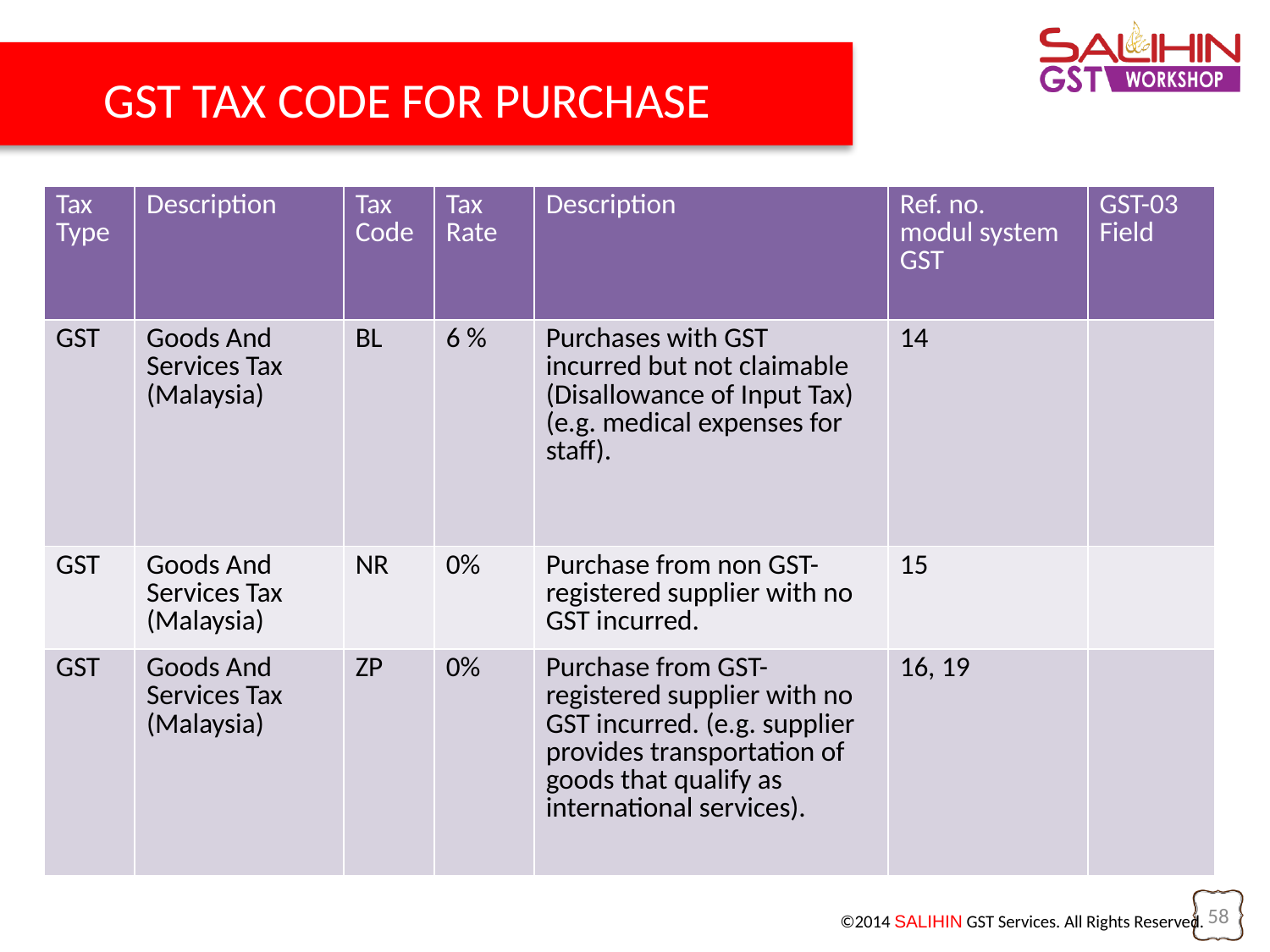

GST TAX CODE FOR PURCHASE

| Tax Type | Description | Tax Code | Tax Rate | Description | Ref. no. modul system GST | GST-03 Field |
| --- | --- | --- | --- | --- | --- | --- |
| GST | Goods And Services Tax (Malaysia) | BL | 6 % | Purchases with GST incurred but not claimable (Disallowance of Input Tax) (e.g. medical expenses for staff). | 14 |  |
| GST | Goods And Services Tax (Malaysia) | NR | 0% | Purchase from non GST-registered supplier with no GST incurred. | 15 |  |
| GST | Goods And Services Tax (Malaysia) | ZP | 0% | Purchase from GST-registered supplier with no GST incurred. (e.g. supplier provides transportation of goods that qualify as international services). | 16, 19 |  |
58